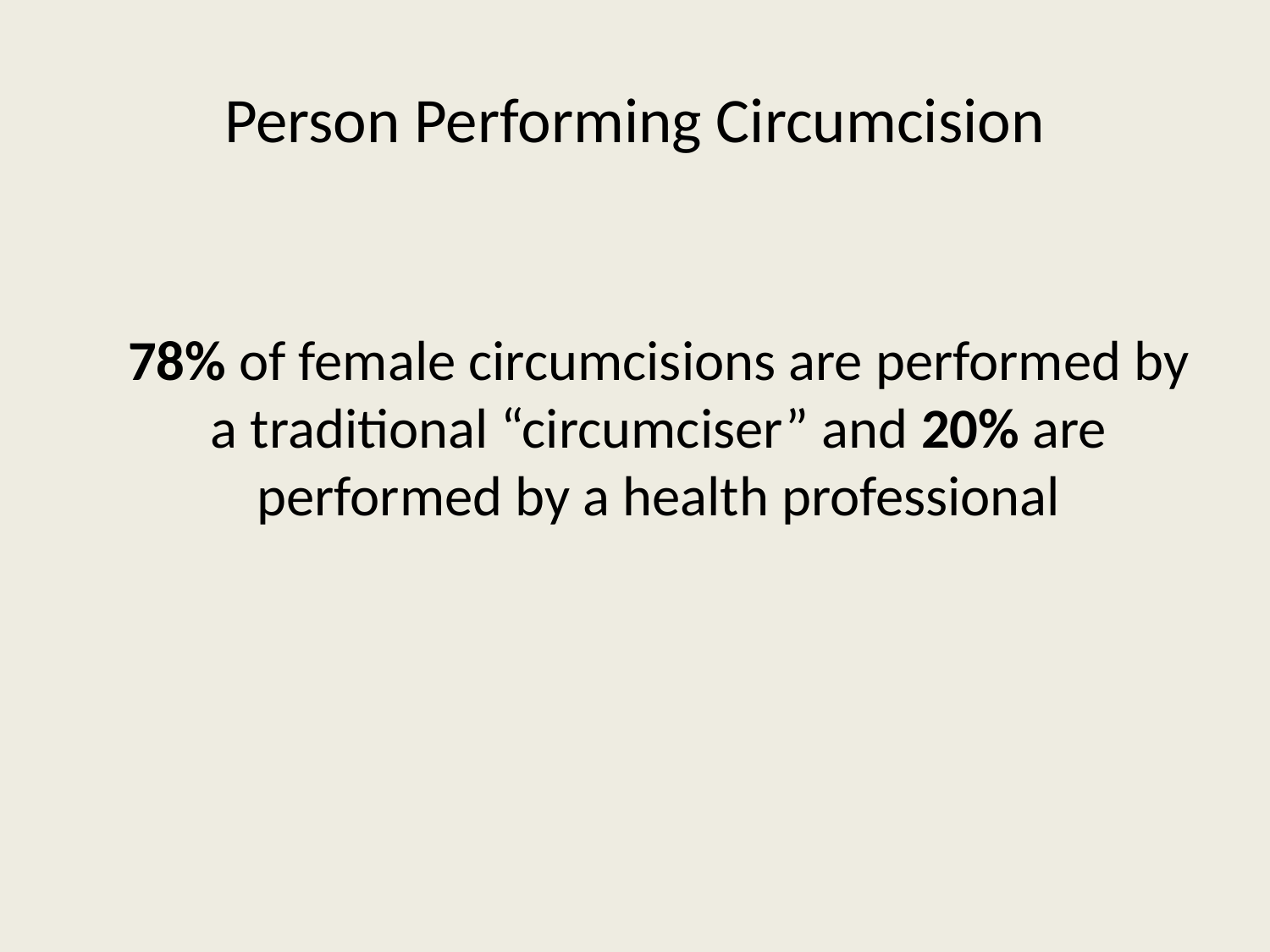

# Person Performing Circumcision
	78% of female circumcisions are performed by a traditional “circumciser” and 20% are performed by a health professional